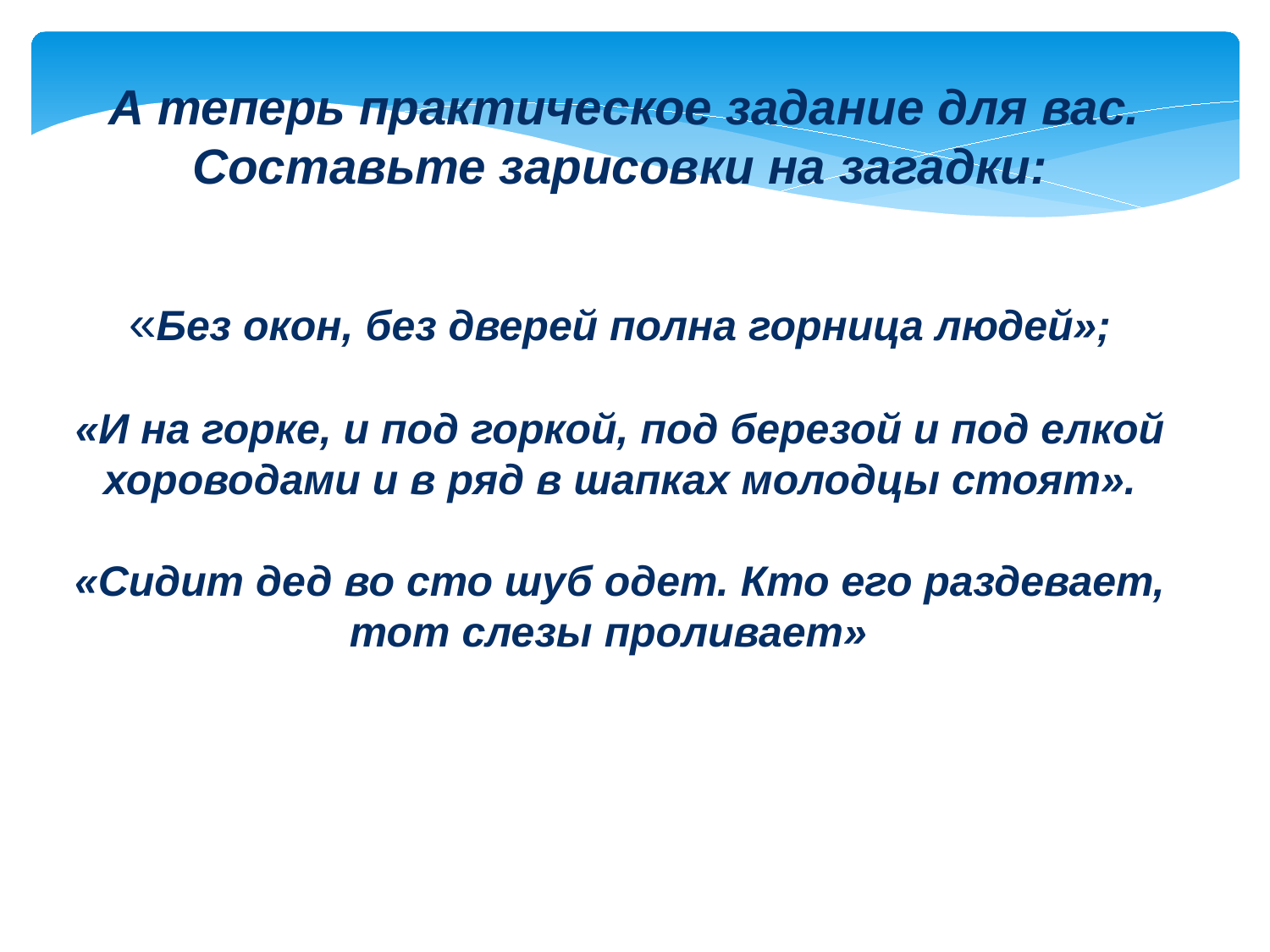

А теперь практическое задание для вас.
Составьте зарисовки на загадки:

«Без окон, без дверей полна горница людей»;

«И на горке, и под горкой, под березой и под елкой хороводами и в ряд в шапках молодцы стоят».

«Сидит дед во сто шуб одет. Кто его раздевает, тот слезы проливает»»